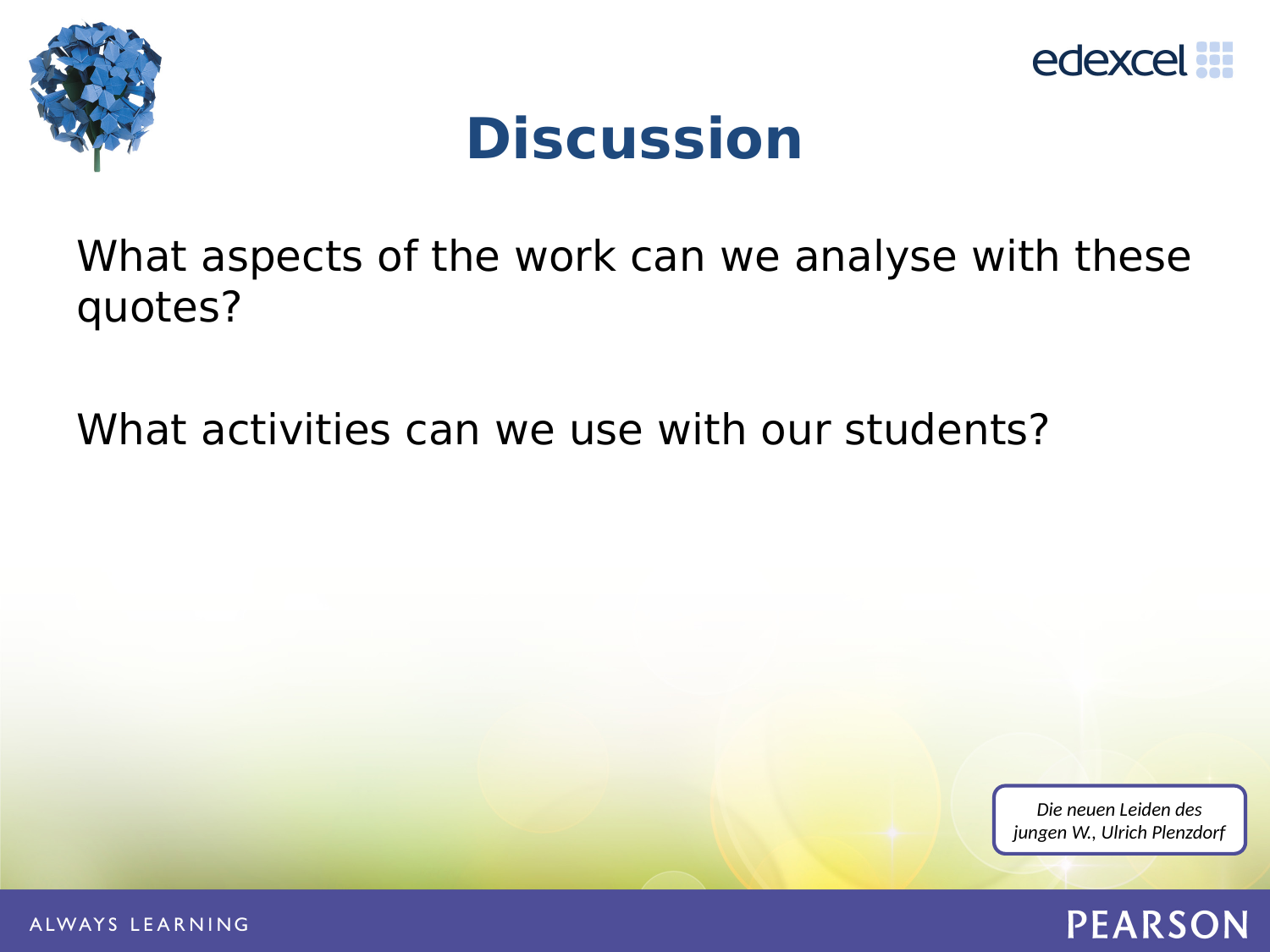

# Discussion
What aspects of the work can we analyse with these quotes?

What activities can we use with our students?
Die neuen Leiden des jungen W., Ulrich Plenzdorf